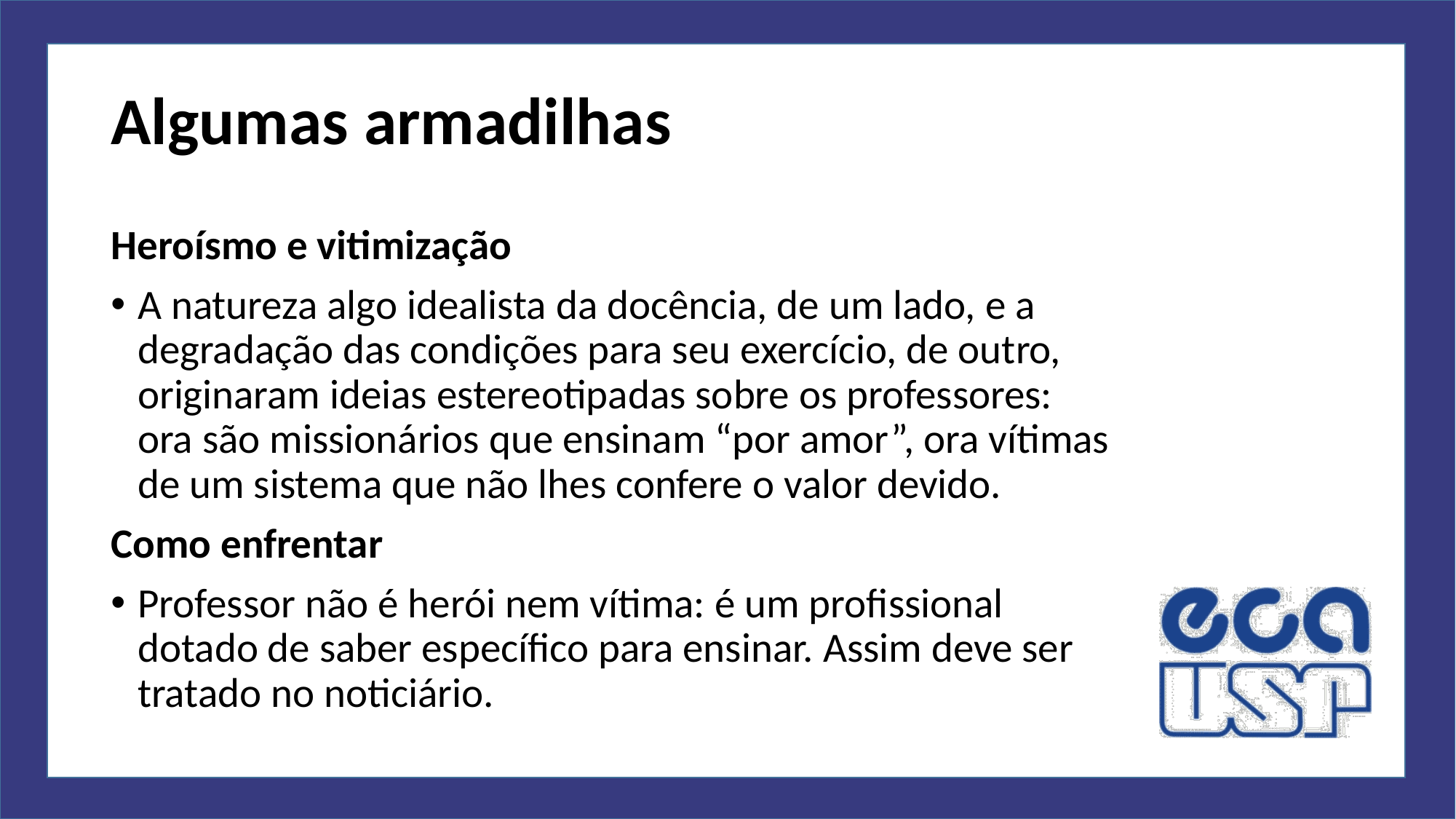

# Algumas armadilhas
Heroísmo e vitimização
A natureza algo idealista da docência, de um lado, e a degradação das condições para seu exercício, de outro, originaram ideias estereotipadas sobre os professores: ora são missionários que ensinam “por amor”, ora vítimas de um sistema que não lhes confere o valor devido.
Como enfrentar
Professor não é herói nem vítima: é um profissional dotado de saber específico para ensinar. Assim deve ser tratado no noticiário.